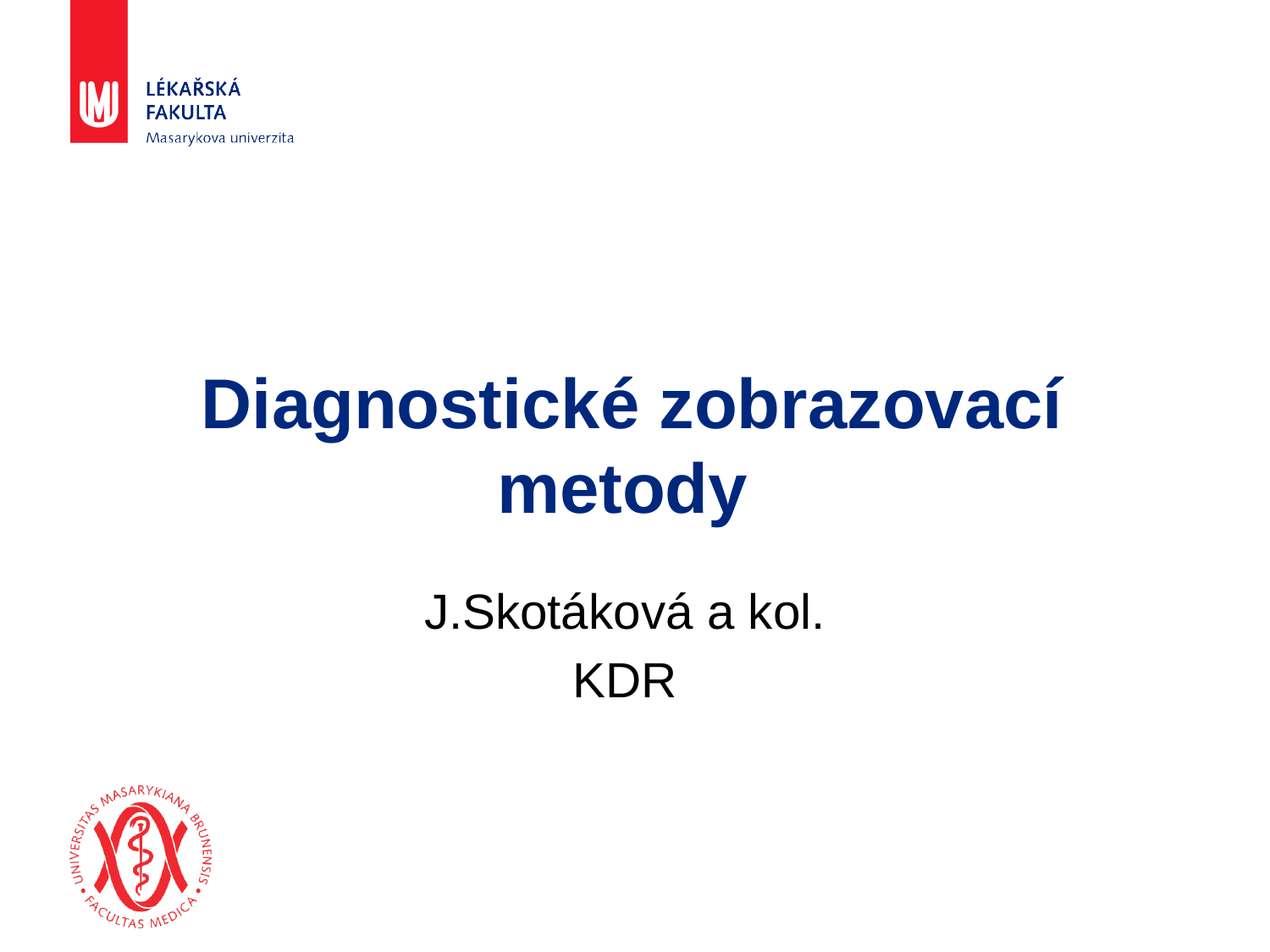

# Diagnostické zobrazovací metody
J.Skotáková a kol.
KDR